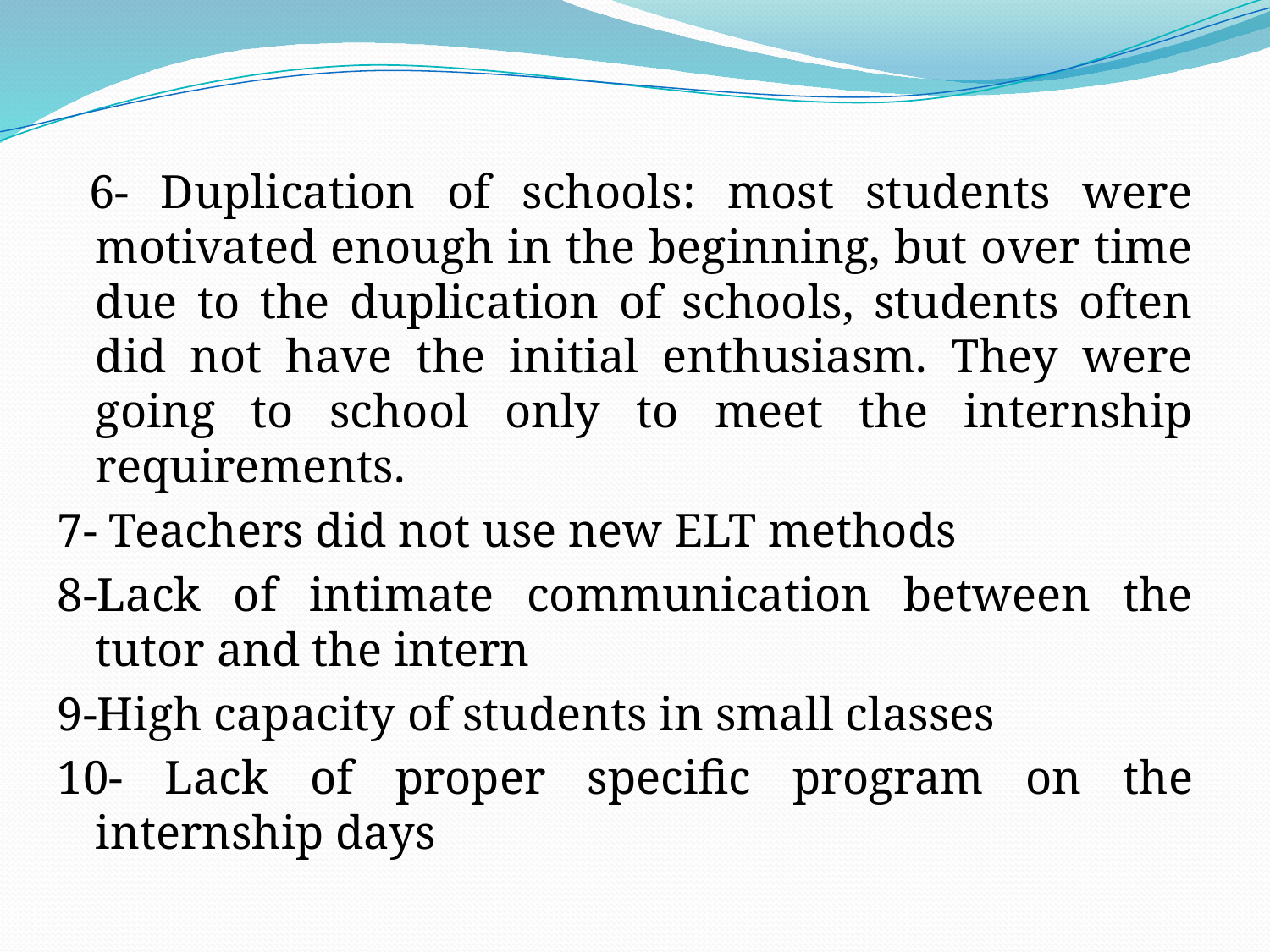

6- Duplication of schools: most students were motivated enough in the beginning, but over time due to the duplication of schools, students often did not have the initial enthusiasm. They were going to school only to meet the internship requirements.
7- Teachers did not use new ELT methods
8-Lack of intimate communication between the tutor and the intern
9-High capacity of students in small classes
10- Lack of proper specific program on the internship days